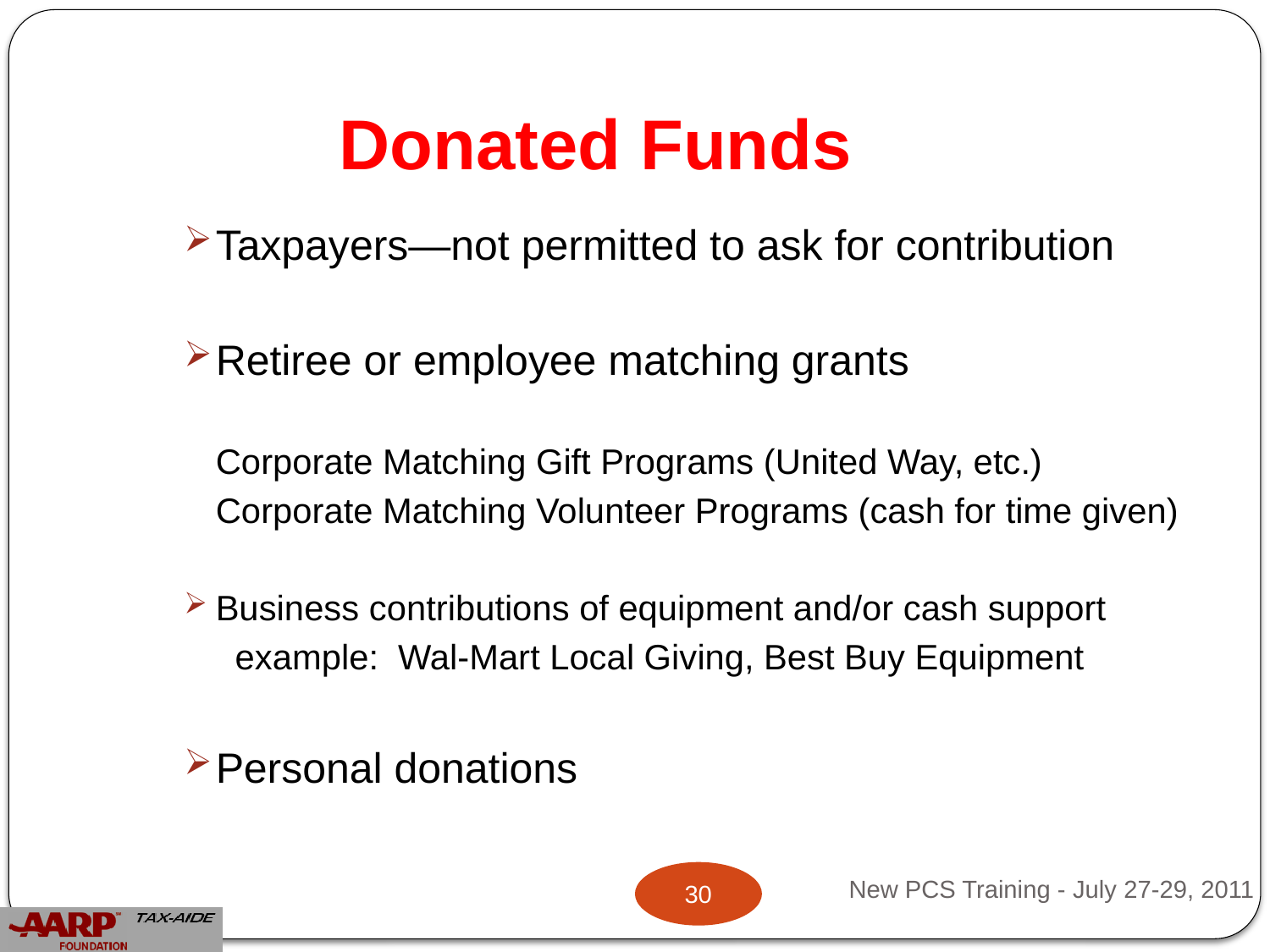

# Donated Funds
Taxpayers—not permitted to ask for contribution

Retiree or employee matching grants

	Corporate Matching Gift Programs (United Way, etc.)
	Corporate Matching Volunteer Programs (cash for time given)

Business contributions of equipment and/or cash support
	  example:  Wal-Mart Local Giving, Best Buy Equipment

Personal donations

New PCS Training - July 27-29, 2011
30